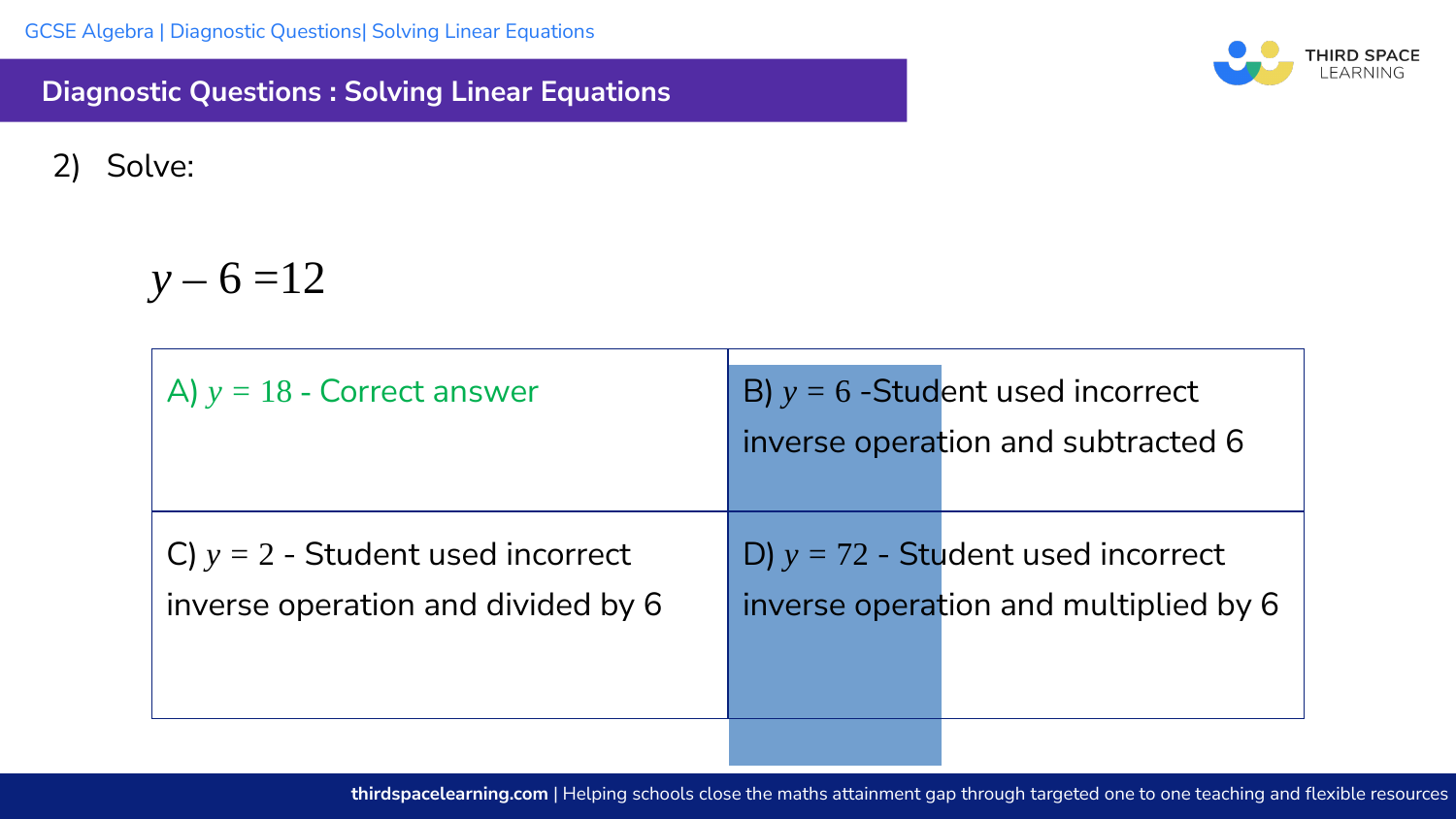

Diagnostic Questions : Solving Linear Equations
| 2) Solve: y – 6 =12 |  |  |  |  |
| --- | --- | --- | --- | --- |
|  |  |  |  |  |
| A) y = 18 - Correct answer | B) y = 6 -Student used incorrect inverse operation and subtracted 6 |
| --- | --- |
| C) y = 2 - Student used incorrect inverse operation and divided by 6 | D) y = 72 - Student used incorrect inverse operation and multiplied by 6 |